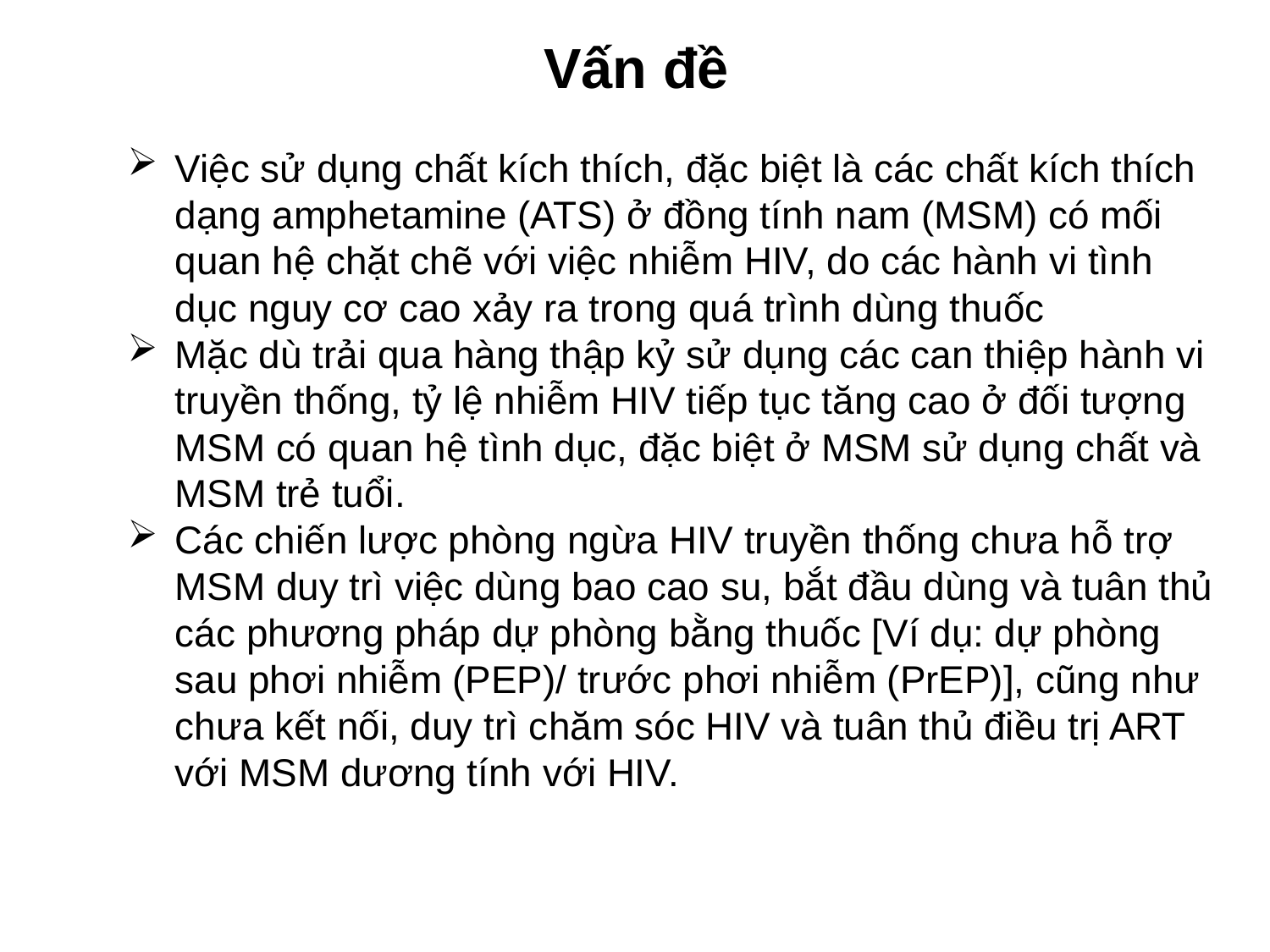

# Vấn đề
Việc sử dụng chất kích thích, đặc biệt là các chất kích thích dạng amphetamine (ATS) ở đồng tính nam (MSM) có mối quan hệ chặt chẽ với việc nhiễm HIV, do các hành vi tình dục nguy cơ cao xảy ra trong quá trình dùng thuốc
Mặc dù trải qua hàng thập kỷ sử dụng các can thiệp hành vi truyền thống, tỷ lệ nhiễm HIV tiếp tục tăng cao ở đối tượng MSM có quan hệ tình dục, đặc biệt ở MSM sử dụng chất và MSM trẻ tuổi.
Các chiến lược phòng ngừa HIV truyền thống chưa hỗ trợ MSM duy trì việc dùng bao cao su, bắt đầu dùng và tuân thủ các phương pháp dự phòng bằng thuốc [Ví dụ: dự phòng sau phơi nhiễm (PEP)/ trước phơi nhiễm (PrEP)], cũng như chưa kết nối, duy trì chăm sóc HIV và tuân thủ điều trị ART với MSM dương tính với HIV.